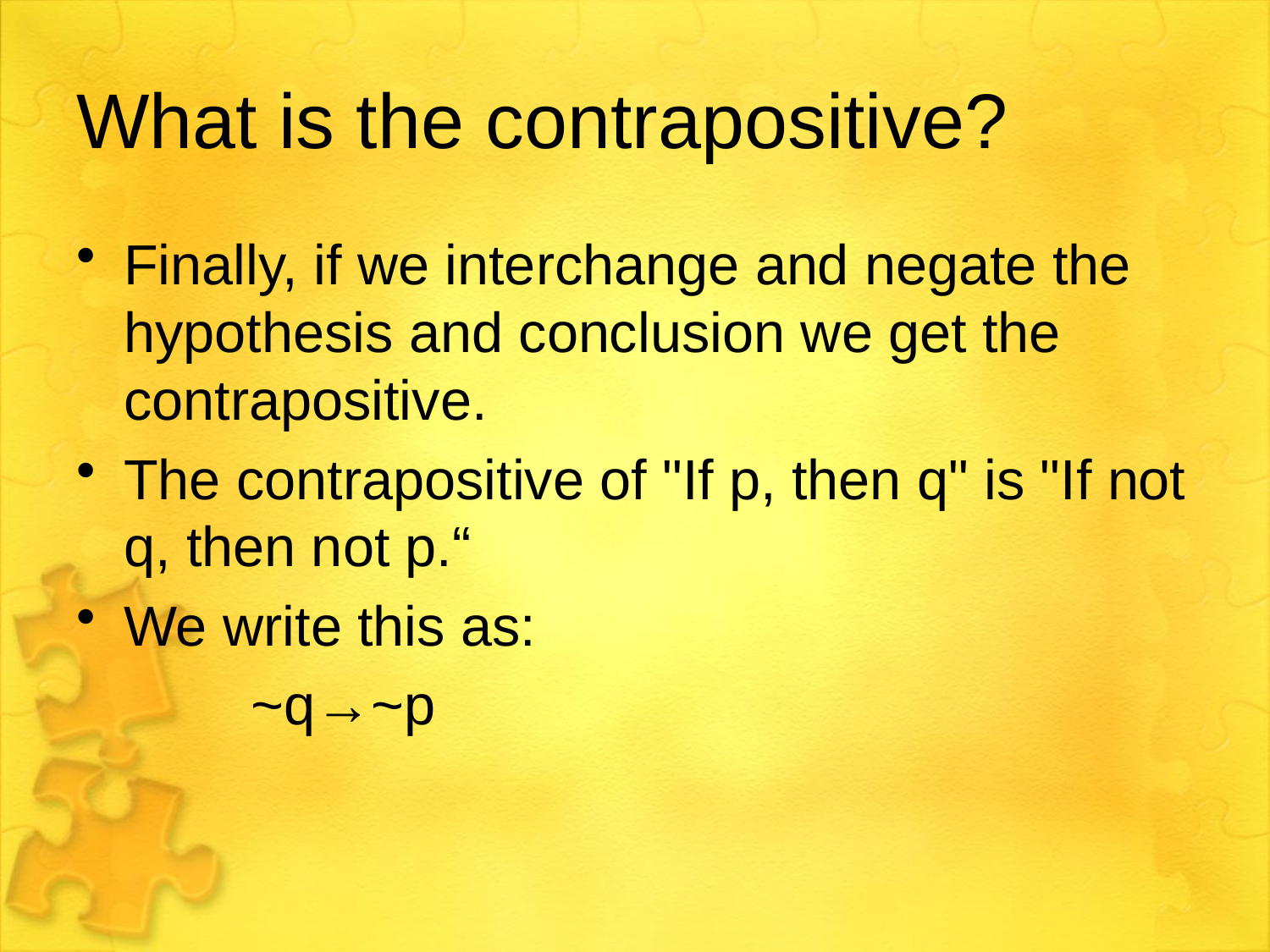

# What is the contrapositive?
Finally, if we interchange and negate the hypothesis and conclusion we get the contrapositive.
The contrapositive of "If p, then q" is "If not q, then not p.“
We write this as:
		~q→~p